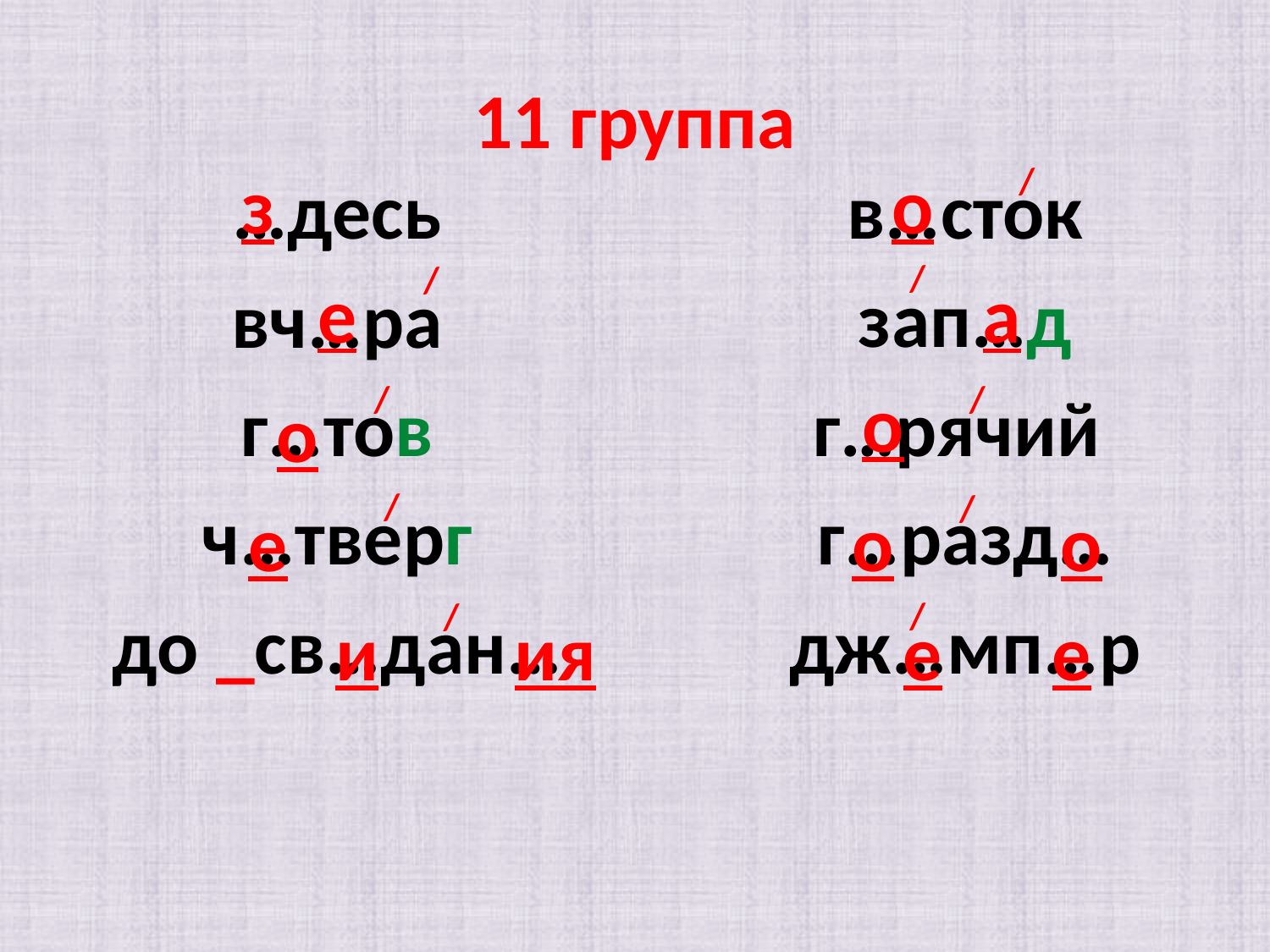

# 11 группа
/
…десь
вч…ра
г…тов
ч…тверг
до _св…дан…

в…сток
зап…д
г…рячий
г…разд…
дж…мп…р

з
о
/
/
е
а
/
/
о
о
/
/
е
о
о
/
/
и
ия
е
е